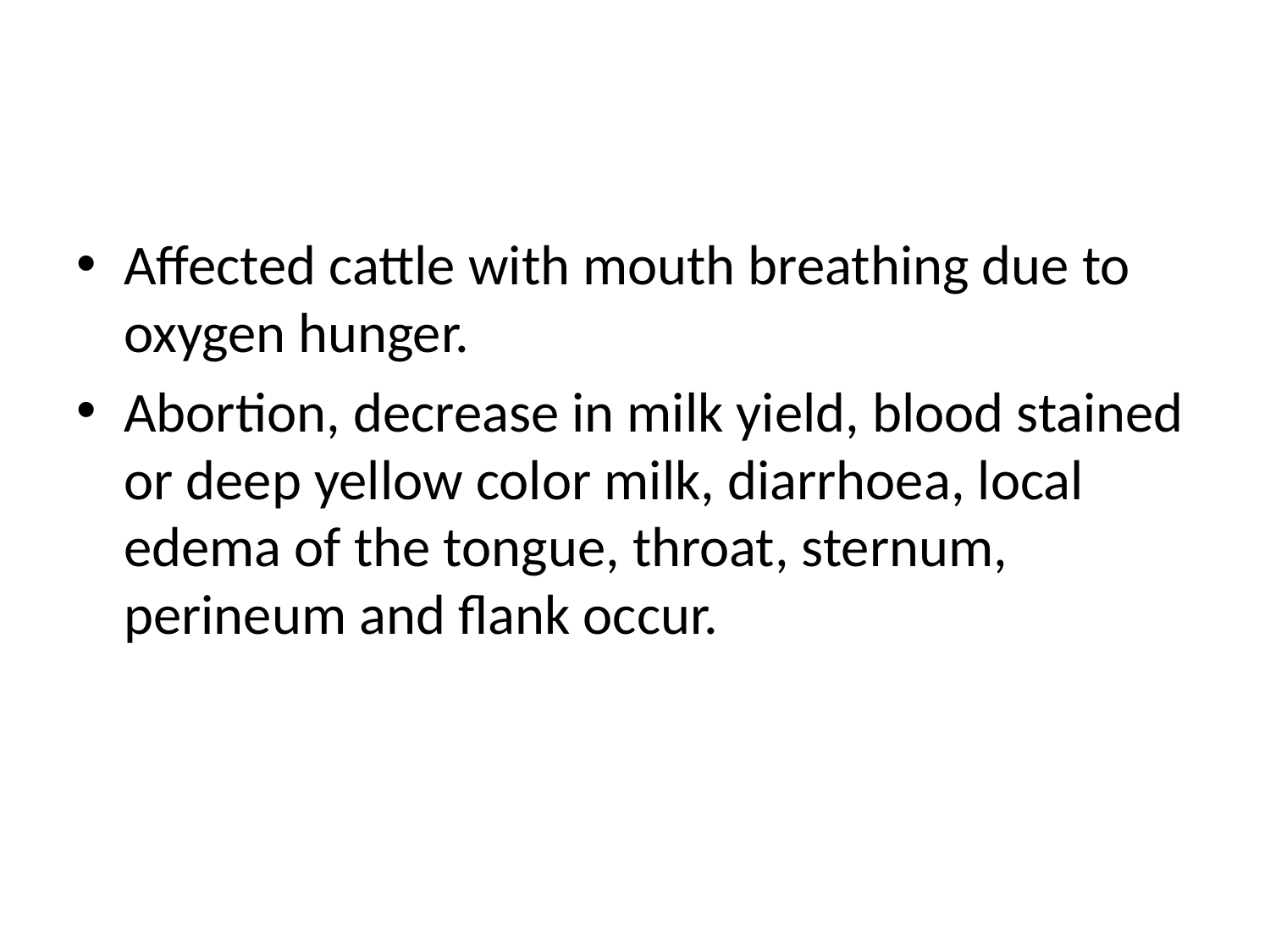

#
Affected cattle with mouth breathing due to oxygen hunger.
Abortion, decrease in milk yield, blood stained or deep yellow color milk, diarrhoea, local edema of the tongue, throat, sternum, perineum and flank occur.